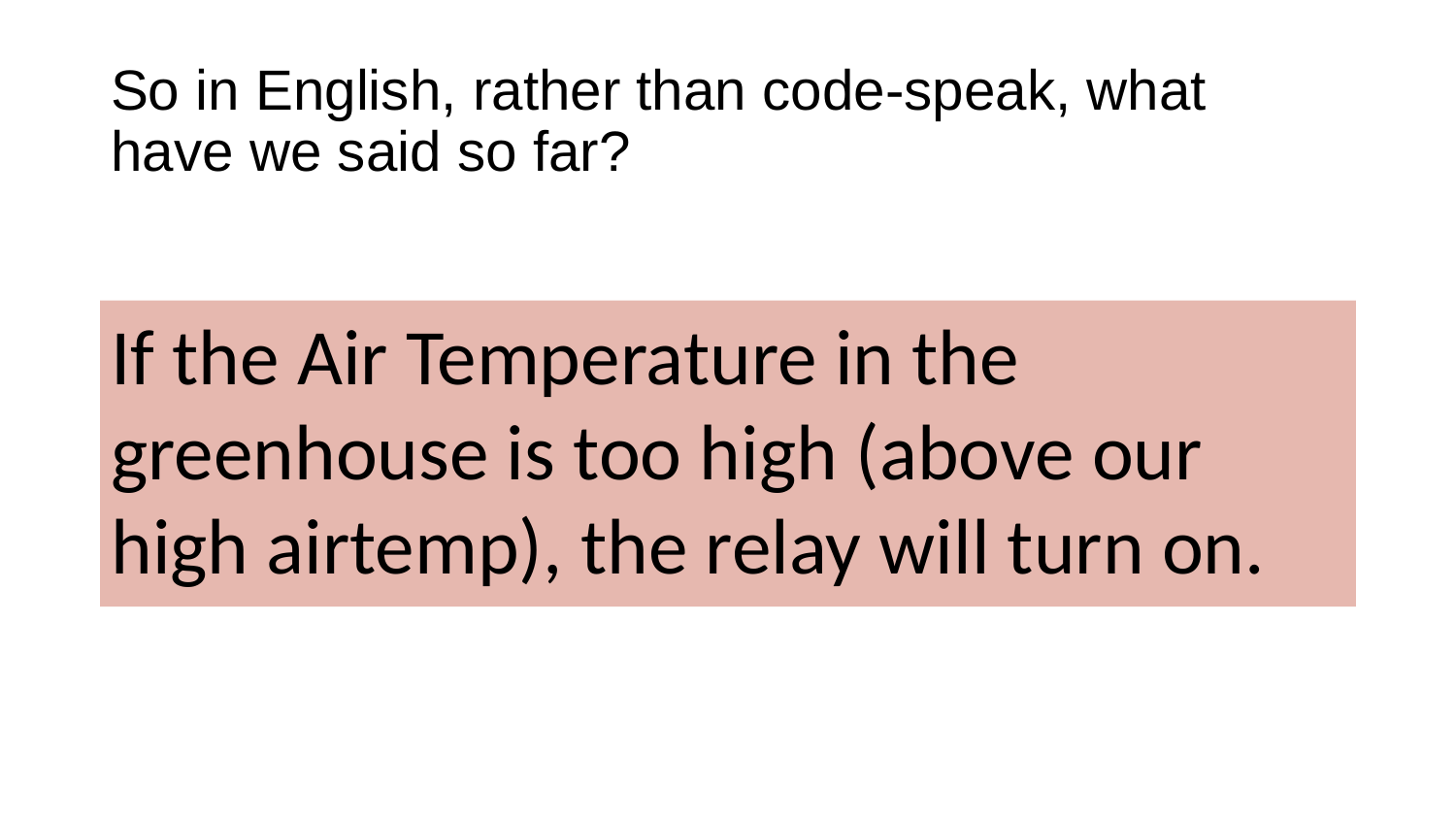

# So in English, rather than code-speak, what have we said so far?
If the Air Temperature in the greenhouse is too high (above our high airtemp), the relay will turn on.